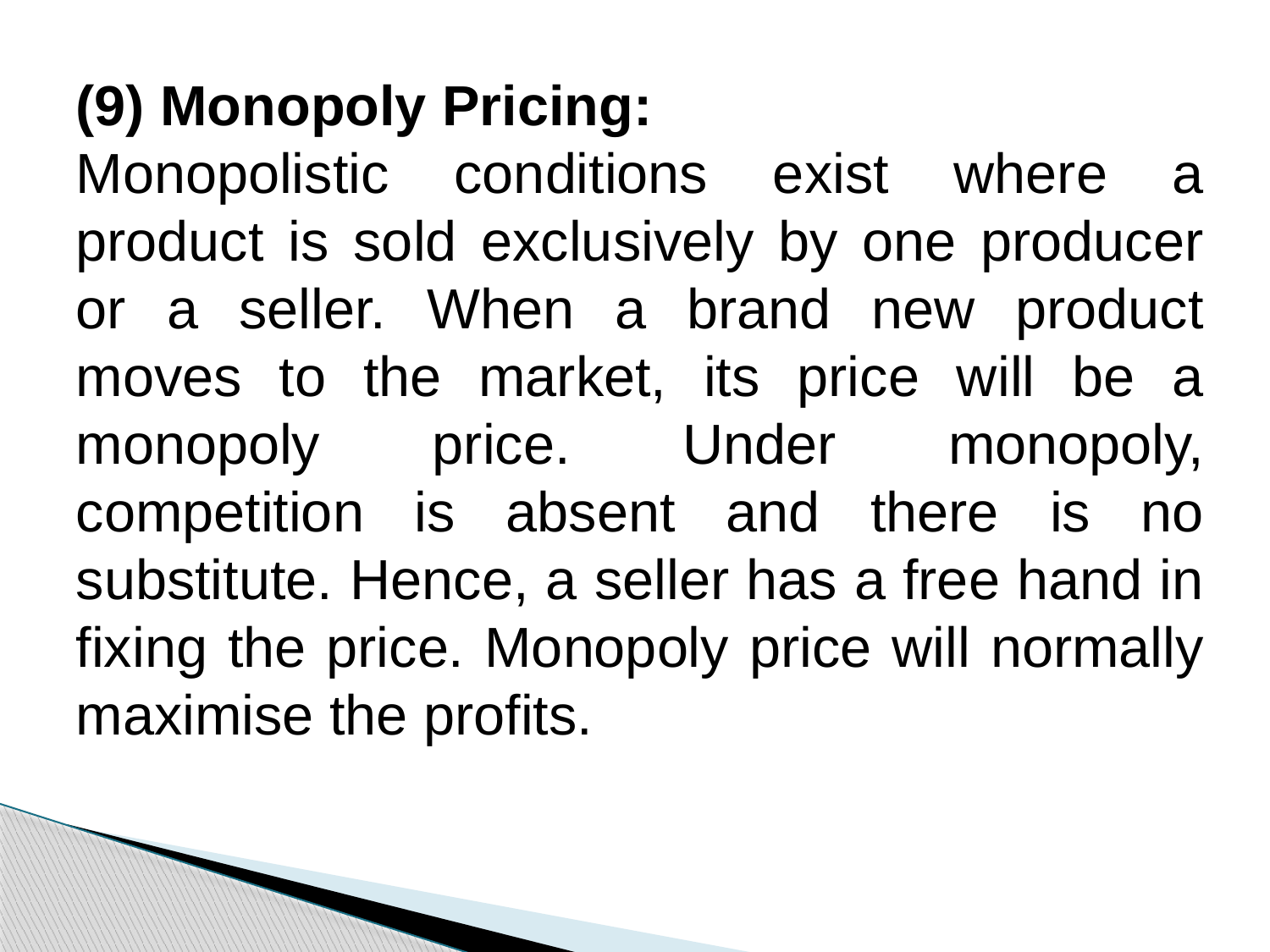

(9) Monopoly Pricing:
Monopolistic conditions exist where a product is sold exclusively by one producer or a seller. When a brand new product moves to the market, its price will be a monopoly price. Under monopoly, competition is absent and there is no substitute. Hence, a seller has a free hand in fixing the price. Monopoly price will normally maximise the profits.